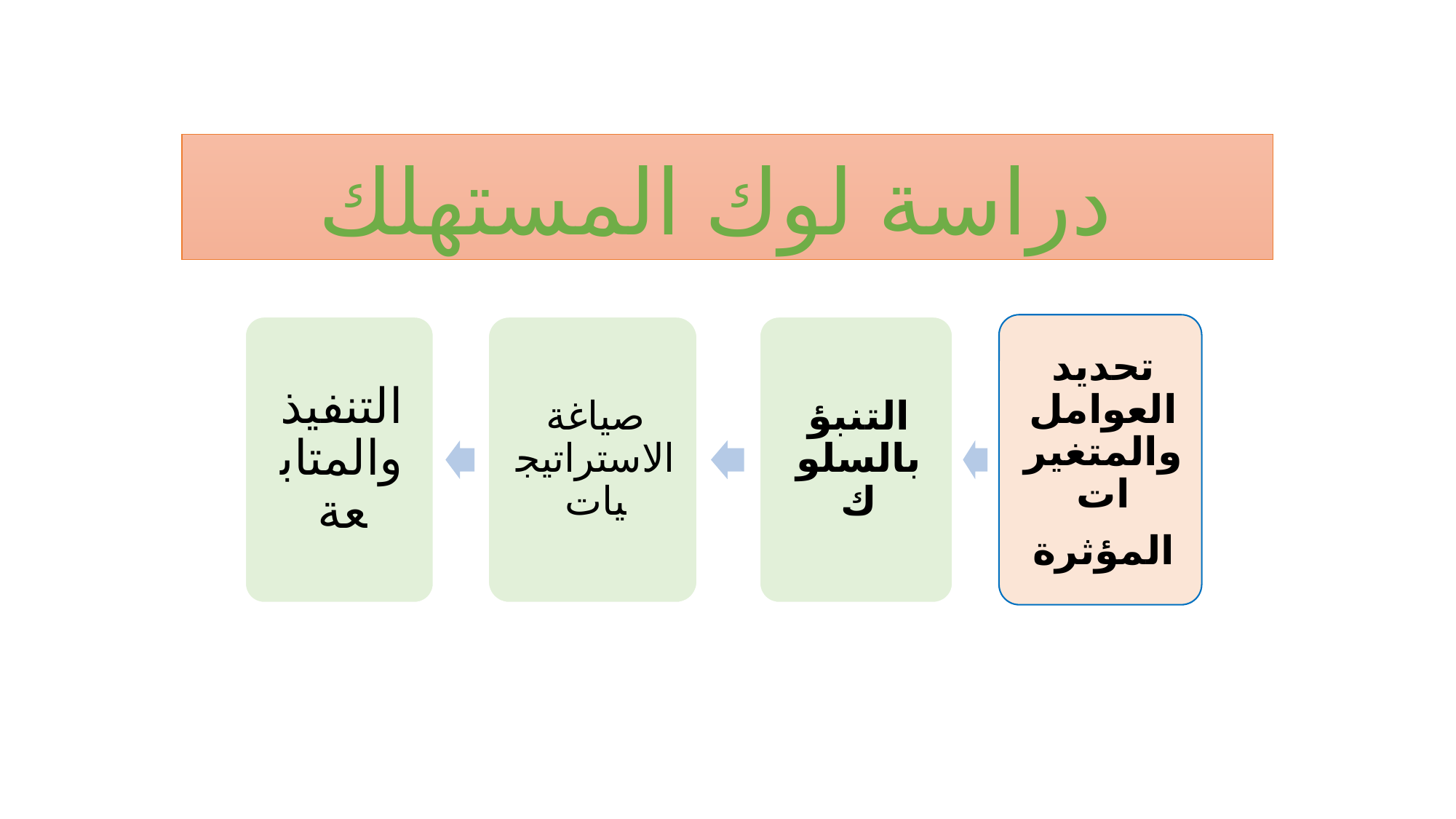

# دراسة لوك المستهلك
تحديد العوامل والمتغيرات
المؤثرة

التنبؤ بالسلوك

صياغة الاستراتيجيات

التنفيذ والمتابعة